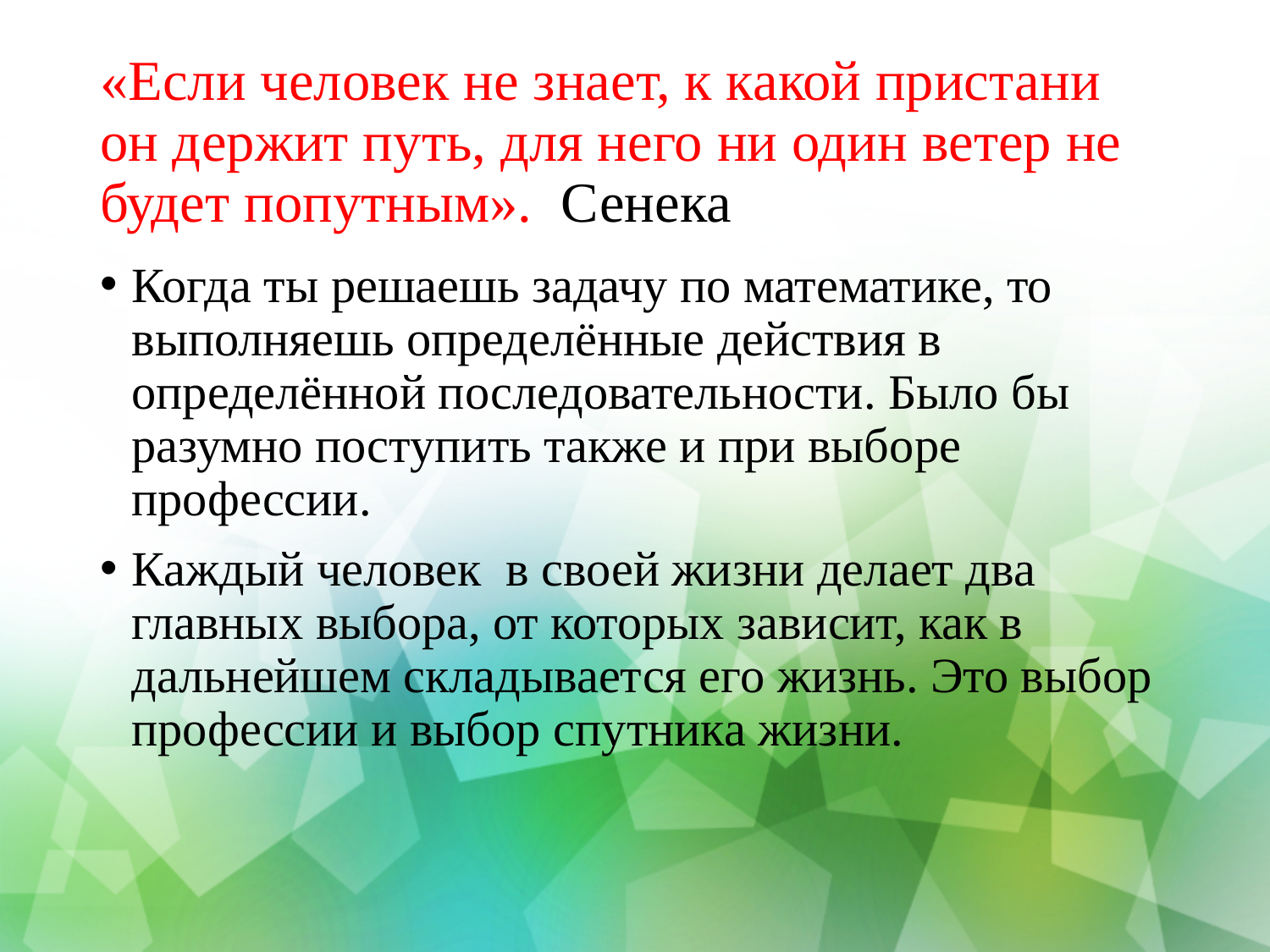

# «Если человек не знает, к какой пристани он держит путь, для него ни один ветер не будет попутным».  Сенека
Когда ты решаешь задачу по математике, то выполняешь определённые действия в определённой последовательности. Было бы разумно поступить также и при выборе профессии.
Каждый человек  в своей жизни делает два главных выбора, от которых зависит, как в дальнейшем складывается его жизнь. Это выбор профессии и выбор спутника жизни.